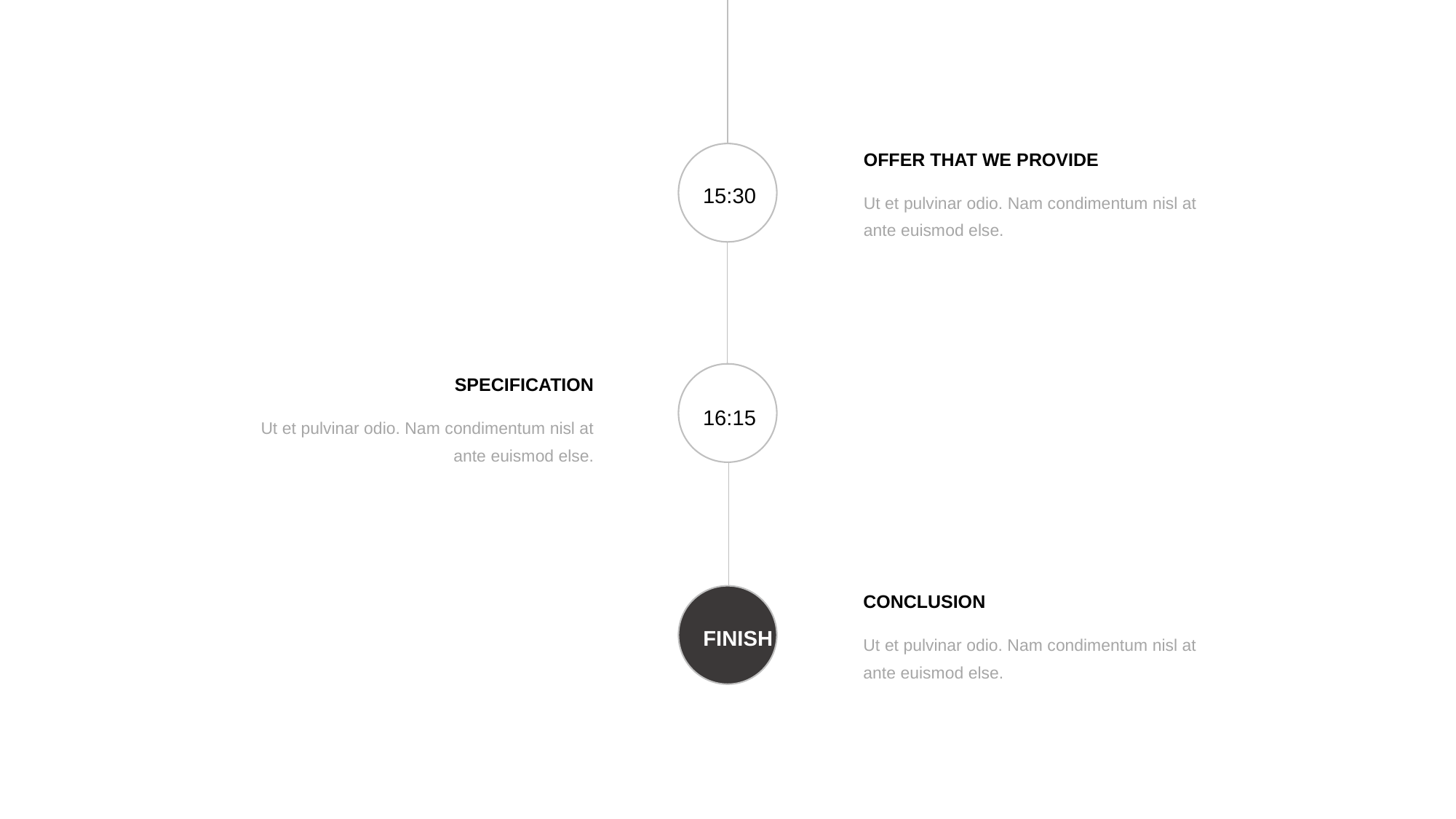

15:30
OFFER THAT WE PROVIDE
Ut et pulvinar odio. Nam condimentum nisl at ante euismod else.

16:15
SPECIFICATION
Ut et pulvinar odio. Nam condimentum nisl at ante euismod else.

FINISH
CONCLUSION
Ut et pulvinar odio. Nam condimentum nisl at ante euismod else.